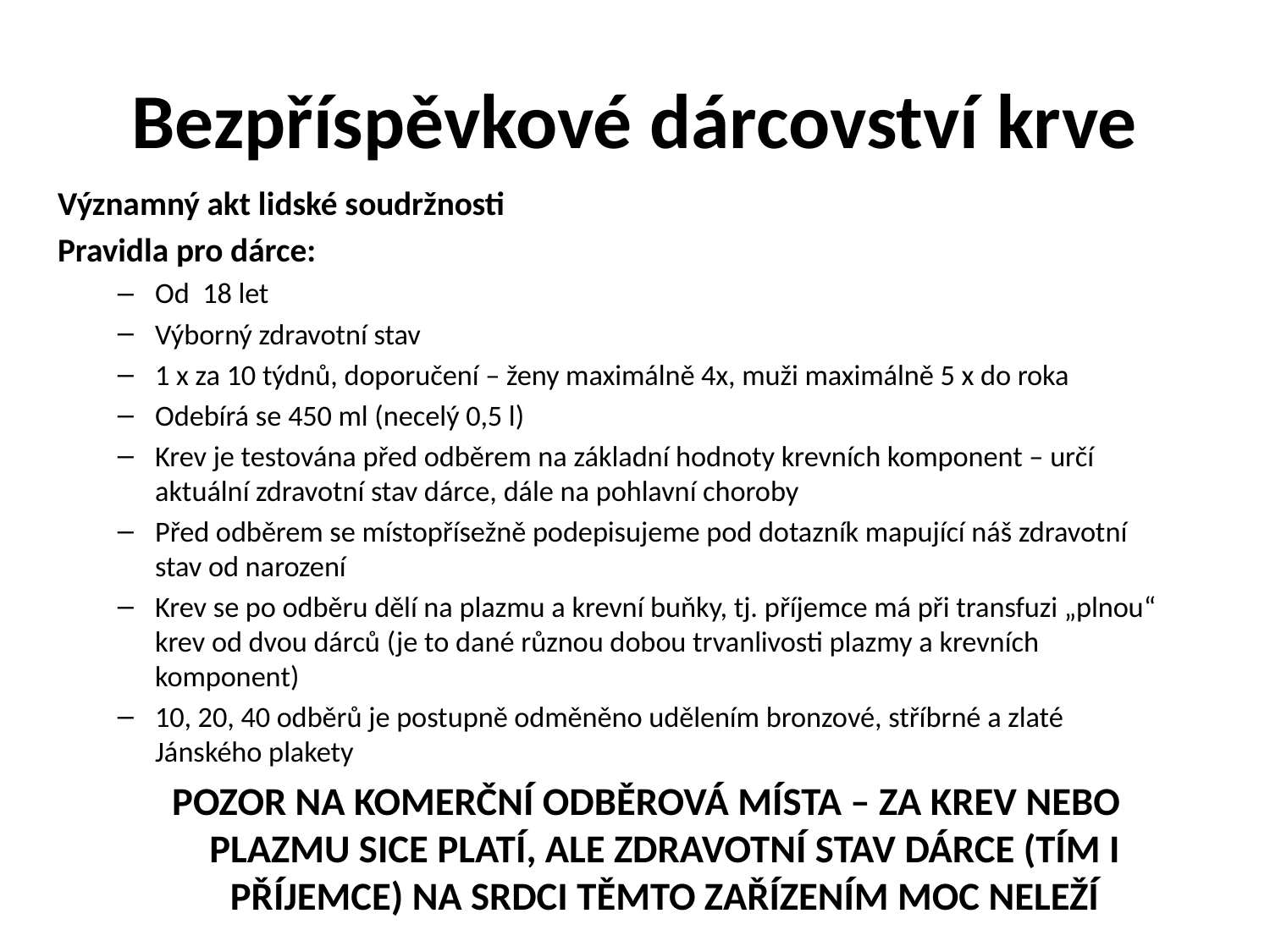

# Bezpříspěvkové dárcovství krve
Významný akt lidské soudržnosti
Pravidla pro dárce:
Od  18 let
Výborný zdravotní stav
1 x za 10 týdnů, doporučení – ženy maximálně 4x, muži maximálně 5 x do roka
Odebírá se 450 ml (necelý 0,5 l)
Krev je testována před odběrem na základní hodnoty krevních komponent – určí aktuální zdravotní stav dárce, dále na pohlavní choroby
Před odběrem se místopřísežně podepisujeme pod dotazník mapující náš zdravotní stav od narození
Krev se po odběru dělí na plazmu a krevní buňky, tj. příjemce má při transfuzi „plnou“ krev od dvou dárců (je to dané různou dobou trvanlivosti plazmy a krevních komponent)
10, 20, 40 odběrů je postupně odměněno udělením bronzové, stříbrné a zlaté Jánského plakety
POZOR NA KOMERČNÍ ODBĚROVÁ MÍSTA – ZA KREV NEBO PLAZMU SICE PLATÍ, ALE ZDRAVOTNÍ STAV DÁRCE (TÍM I PŘÍJEMCE) NA SRDCI TĚMTO ZAŘÍZENÍM MOC NELEŽÍ